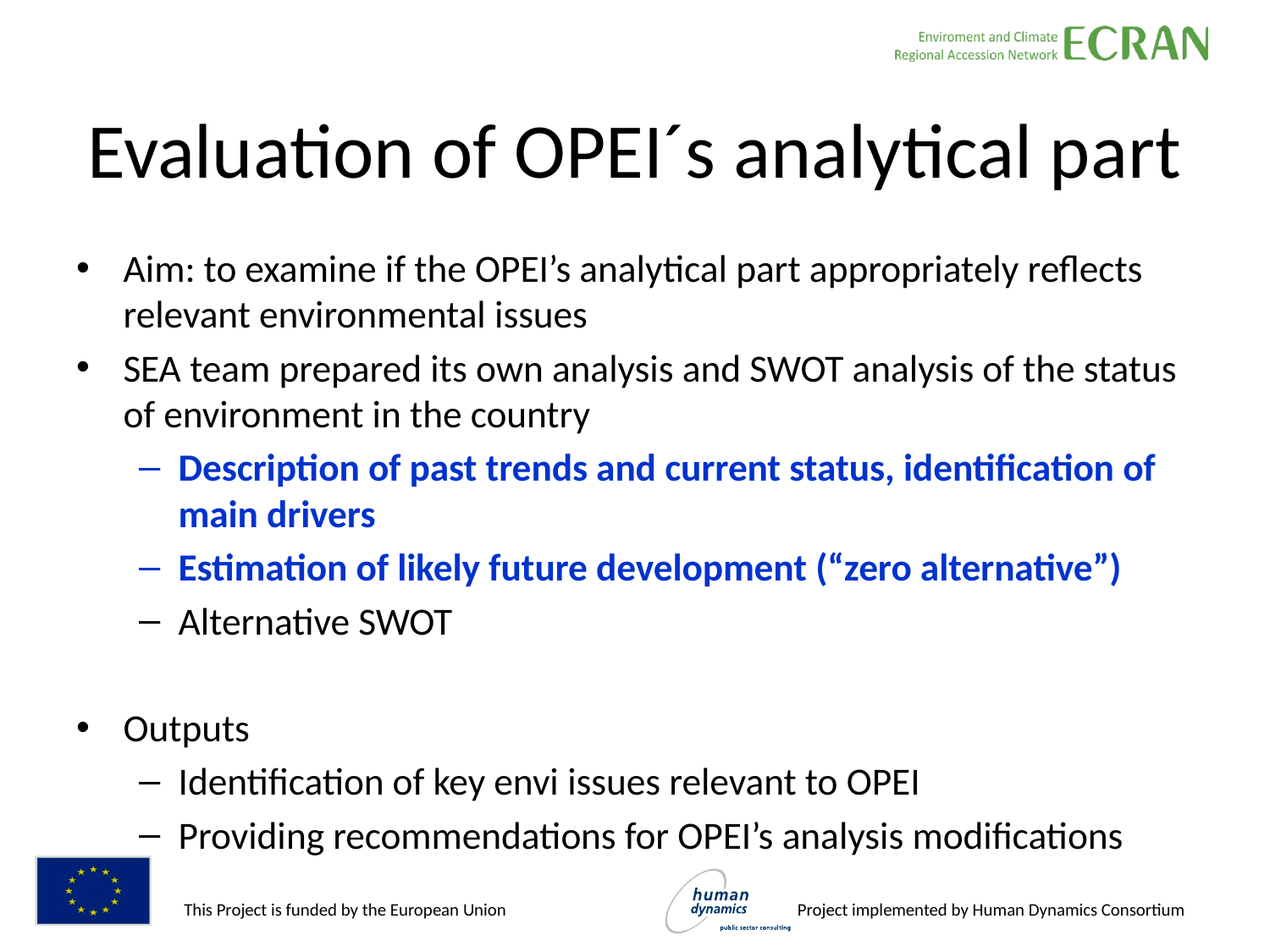

# Evaluation of OPEI´s analytical part
Aim: to examine if the OPEI’s analytical part appropriately reflects relevant environmental issues
SEA team prepared its own analysis and SWOT analysis of the status of environment in the country
Description of past trends and current status, identification of main drivers
Estimation of likely future development (“zero alternative”)
Alternative SWOT

Outputs
Identification of key envi issues relevant to OPEI
Providing recommendations for OPEI’s analysis modifications